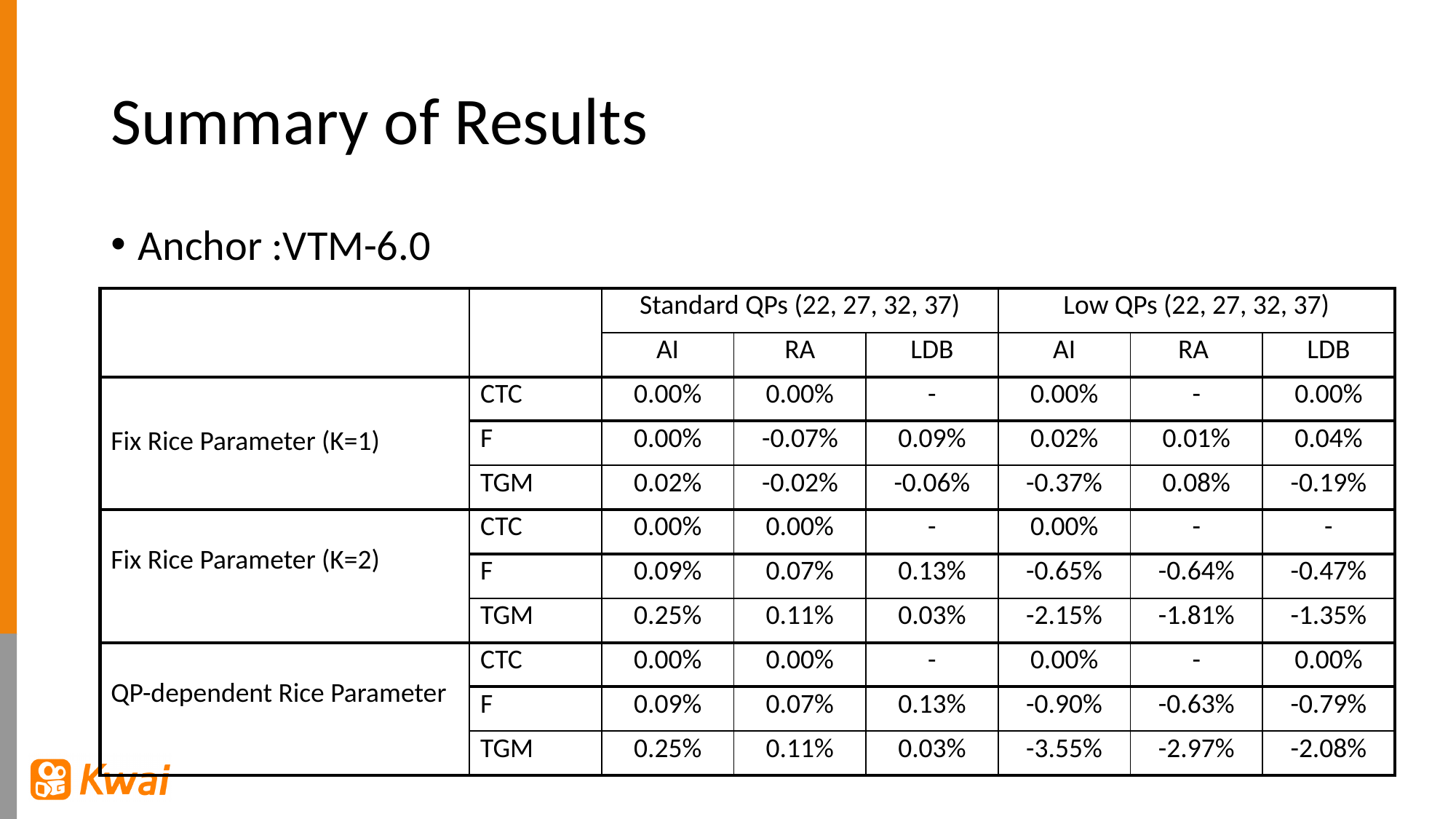

# Summary of Results
Anchor :VTM-6.0
|  |  | Standard QPs (22, 27, 32, 37) |  |  | Low QPs (22, 27, 32, 37) |  |  |
| --- | --- | --- | --- | --- | --- | --- | --- |
|  |  | AI | RA | LDB | AI | RA | LDB |
| Fix Rice Parameter (K=1) | CTC | 0.00% | 0.00% | - | 0.00% | - | 0.00% |
|  | F | 0.00% | -0.07% | 0.09% | 0.02% | 0.01% | 0.04% |
|  | TGM | 0.02% | -0.02% | -0.06% | -0.37% | 0.08% | -0.19% |
| Fix Rice Parameter (K=2) | CTC | 0.00% | 0.00% | - | 0.00% | - | - |
|  | F | 0.09% | 0.07% | 0.13% | -0.65% | -0.64% | -0.47% |
|  | TGM | 0.25% | 0.11% | 0.03% | -2.15% | -1.81% | -1.35% |
| QP-dependent Rice Parameter | CTC | 0.00% | 0.00% | - | 0.00% | - | 0.00% |
|  | F | 0.09% | 0.07% | 0.13% | -0.90% | -0.63% | -0.79% |
|  | TGM | 0.25% | 0.11% | 0.03% | -3.55% | -2.97% | -2.08% |